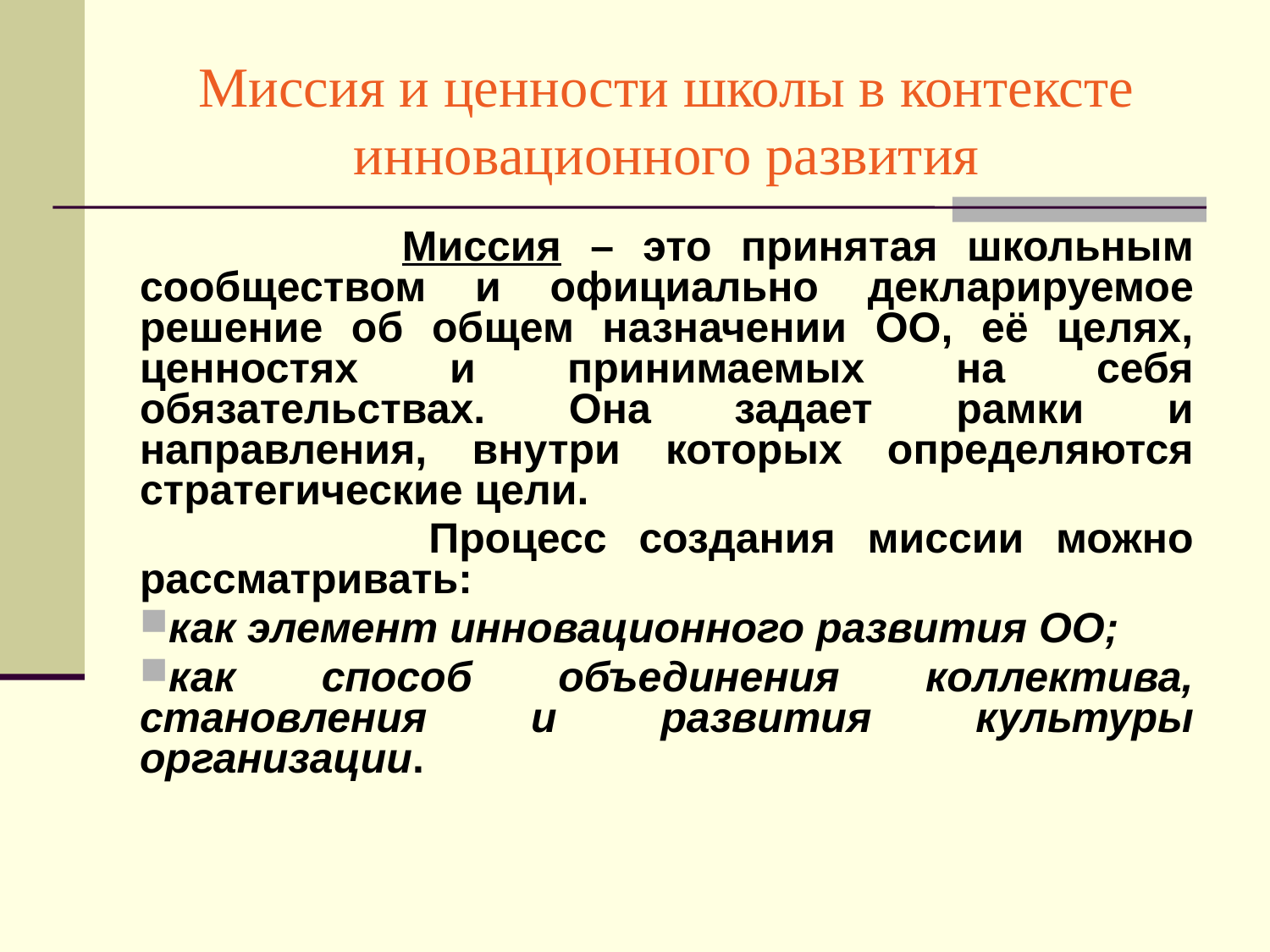

# Миссия и ценности школы в контексте инновационного развития
         Миссия – это принятая школьным сообществом и официально декларируемое решение об общем назначении ОО, её целях, ценностях и принимаемых на себя обязательствах. Она задает рамки и направления, внутри которых определяются стратегические цели.
         Процесс создания миссии можно рассматривать:
как элемент инновационного развития ОО;
как способ объединения коллектива, становления и развития культуры организации.